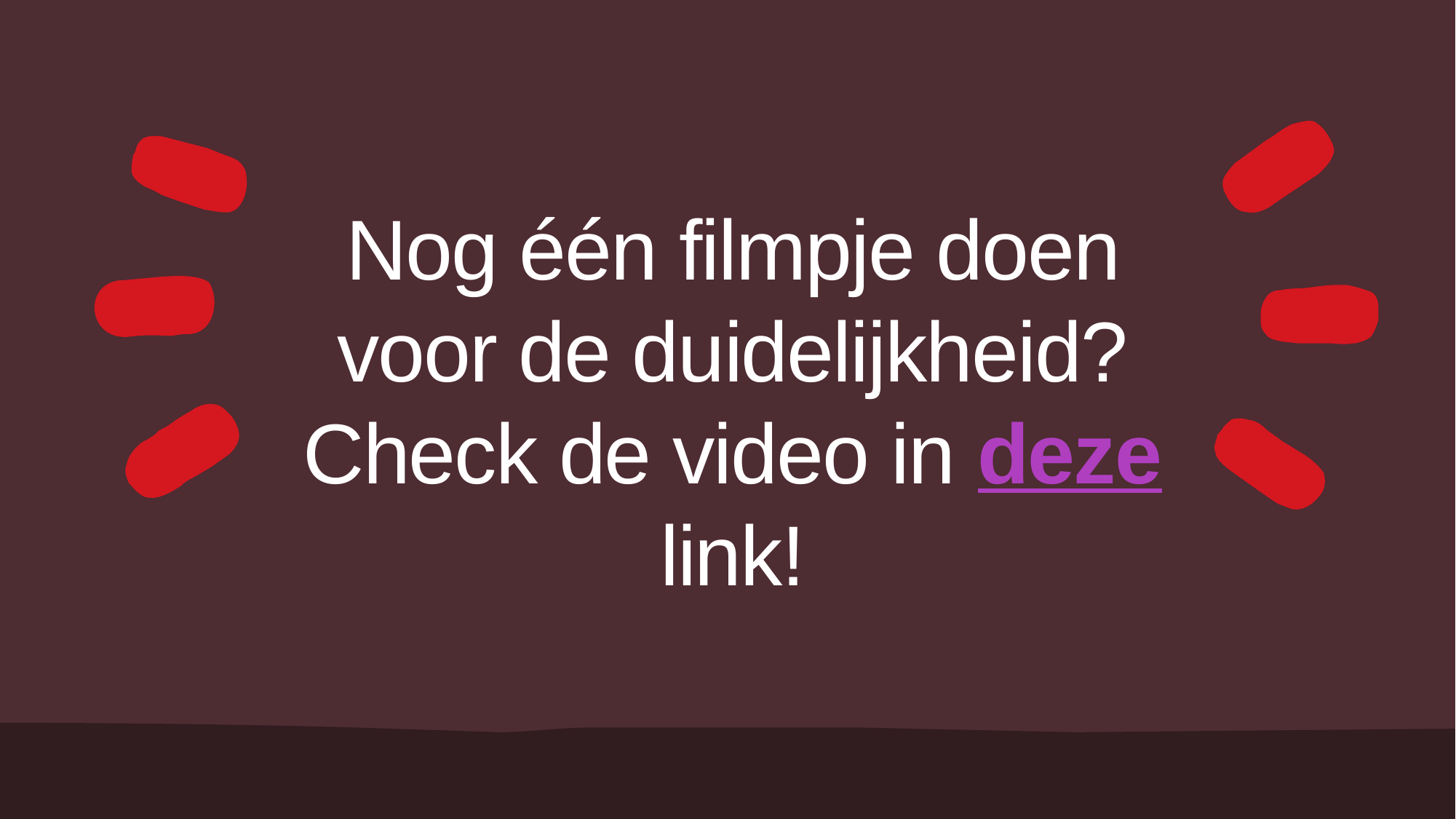

# Nog één filmpje doen voor de duidelijkheid? Check de video in deze link!